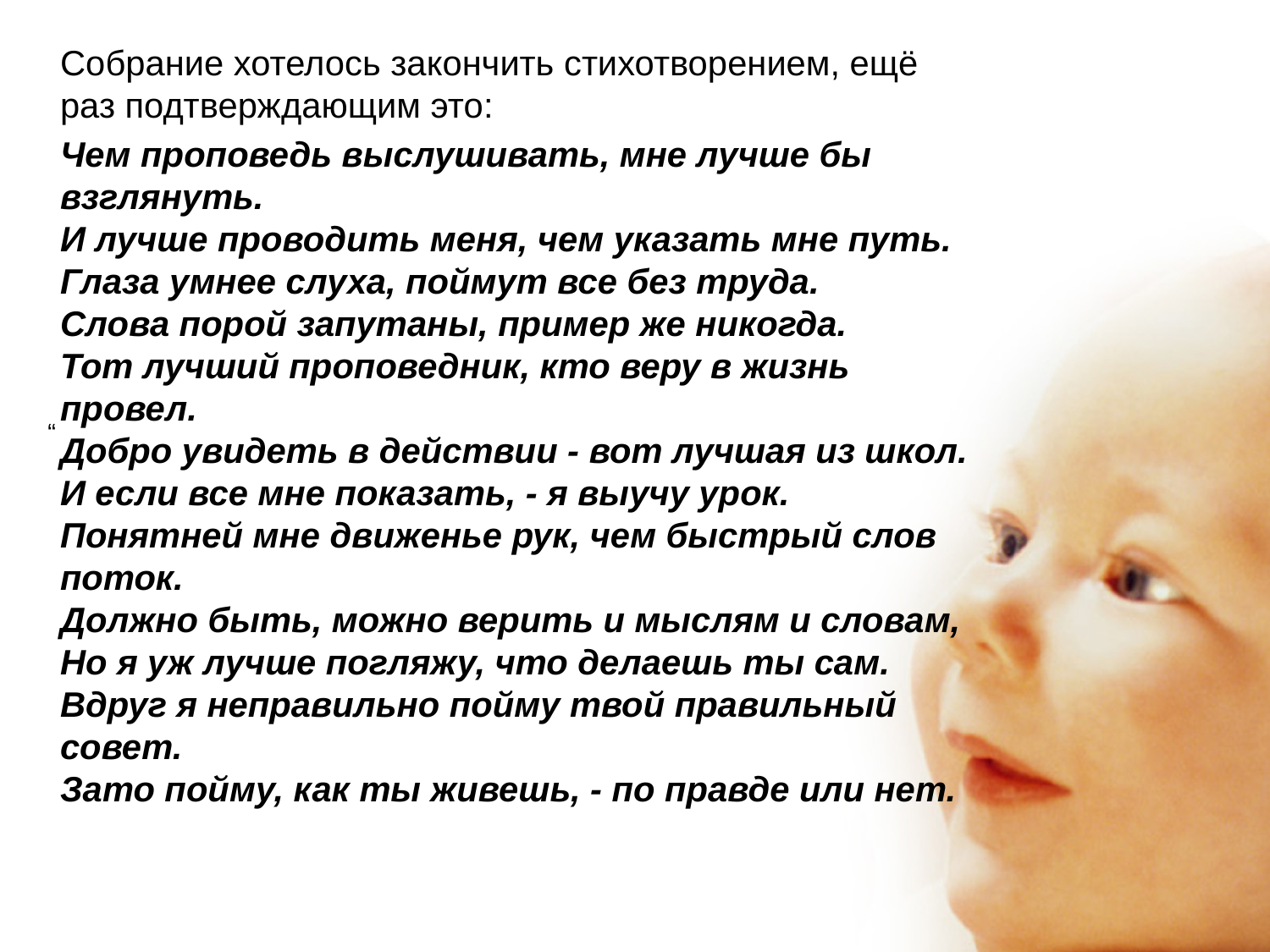

Собрание хотелось закончить стихотворением, ещё раз подтверждающим это:
 	Чем проповедь выслушивать, мне лучше бы взглянуть.
И лучше проводить меня, чем указать мне путь.
Глаза умнее слуха, поймут все без труда.
Слова порой запутаны, пример же никогда.
Тот лучший проповедник, кто веру в жизнь провел.
Добро увидеть в действии - вот лучшая из школ.
И если все мне показать, - я выучу урок.
Понятней мне движенье рук, чем быстрый слов поток.
Должно быть, можно верить и мыслям и словам,
Но я уж лучше погляжу, что делаешь ты сам.
Вдруг я неправильно пойму твой правильный совет.
Зато пойму, как ты живешь, - по правде или нет.

“